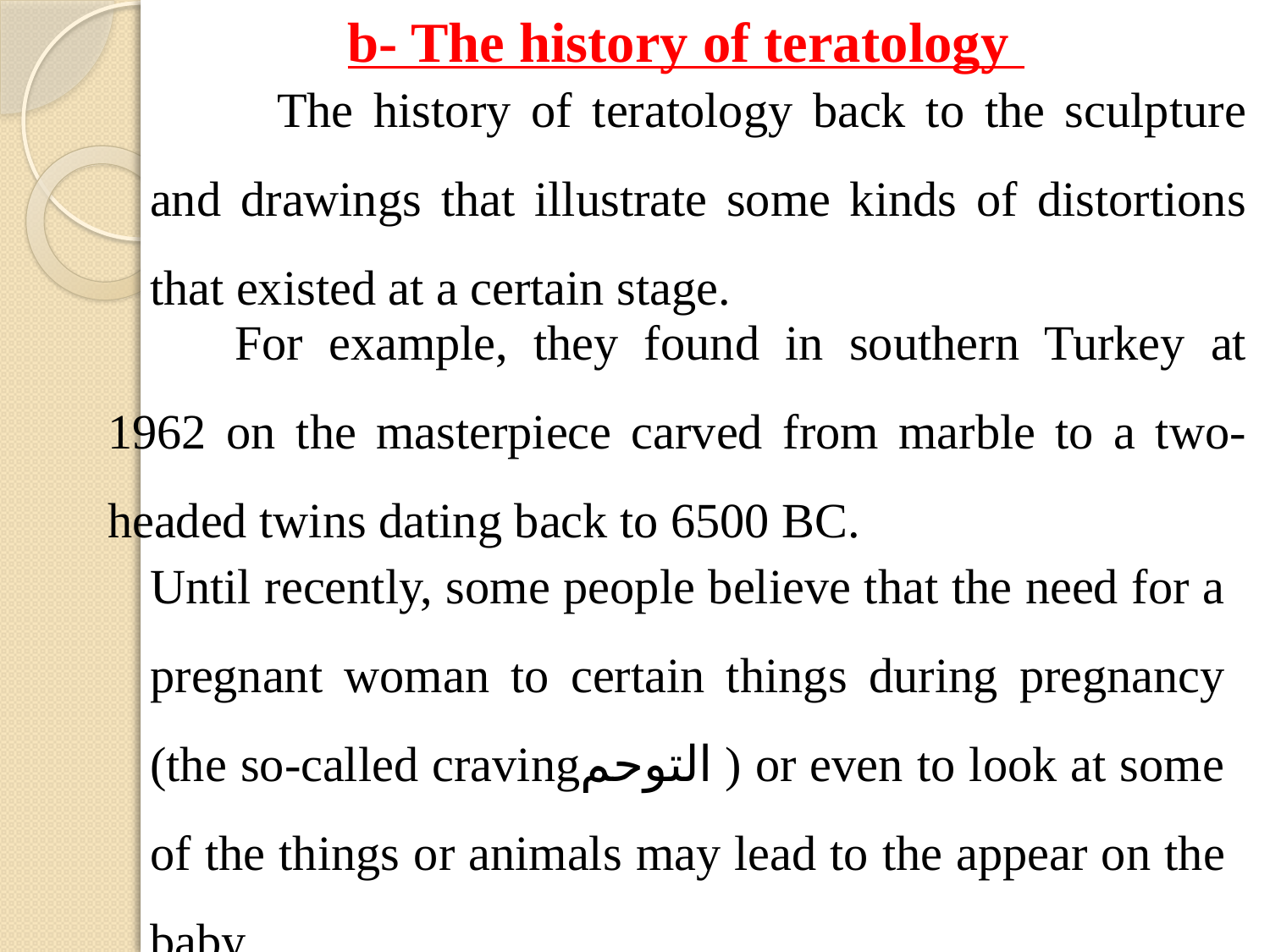

b- The history of teratology
	The history of teratology back to the sculpture and drawings that illustrate some kinds of distortions that existed at a certain stage.
	For example, they found in southern Turkey at 1962 on the masterpiece carved from marble to a two-headed twins dating back to 6500 BC.
Until recently, some people believe that the need for a pregnant woman to certain things during pregnancy (the so-called cravingالتوحم ) or even to look at some of the things or animals may lead to the appear on the baby.